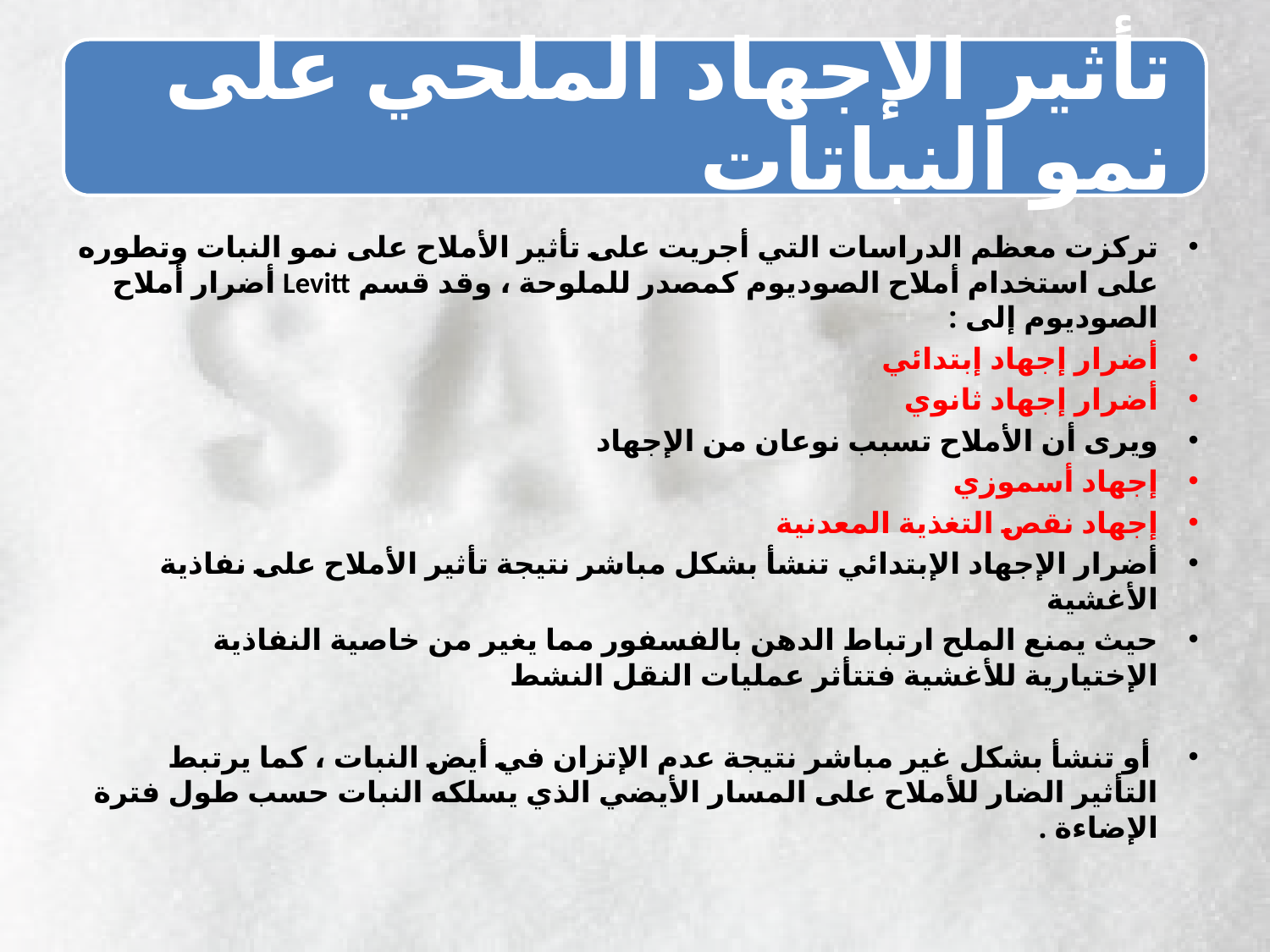

تأثير الإجهاد الملحي على نمو النباتات
تركزت معظم الدراسات التي أجريت على تأثير الأملاح على نمو النبات وتطوره على استخدام أملاح الصوديوم كمصدر للملوحة ، وقد قسم Levitt أضرار أملاح الصوديوم إلى :
أضرار إجهاد إبتدائي
أضرار إجهاد ثانوي
ويرى أن الأملاح تسبب نوعان من الإجهاد
إجهاد أسموزي
إجهاد نقص التغذية المعدنية
أضرار الإجهاد الإبتدائي تنشأ بشكل مباشر نتيجة تأثير الأملاح على نفاذية الأغشية
حيث يمنع الملح ارتباط الدهن بالفسفور مما يغير من خاصية النفاذية الإختيارية للأغشية فتتأثر عمليات النقل النشط

 أو تنشأ بشكل غير مباشر نتيجة عدم الإتزان في أيض النبات ، كما يرتبط التأثير الضار للأملاح على المسار الأيضي الذي يسلكه النبات حسب طول فترة الإضاءة .